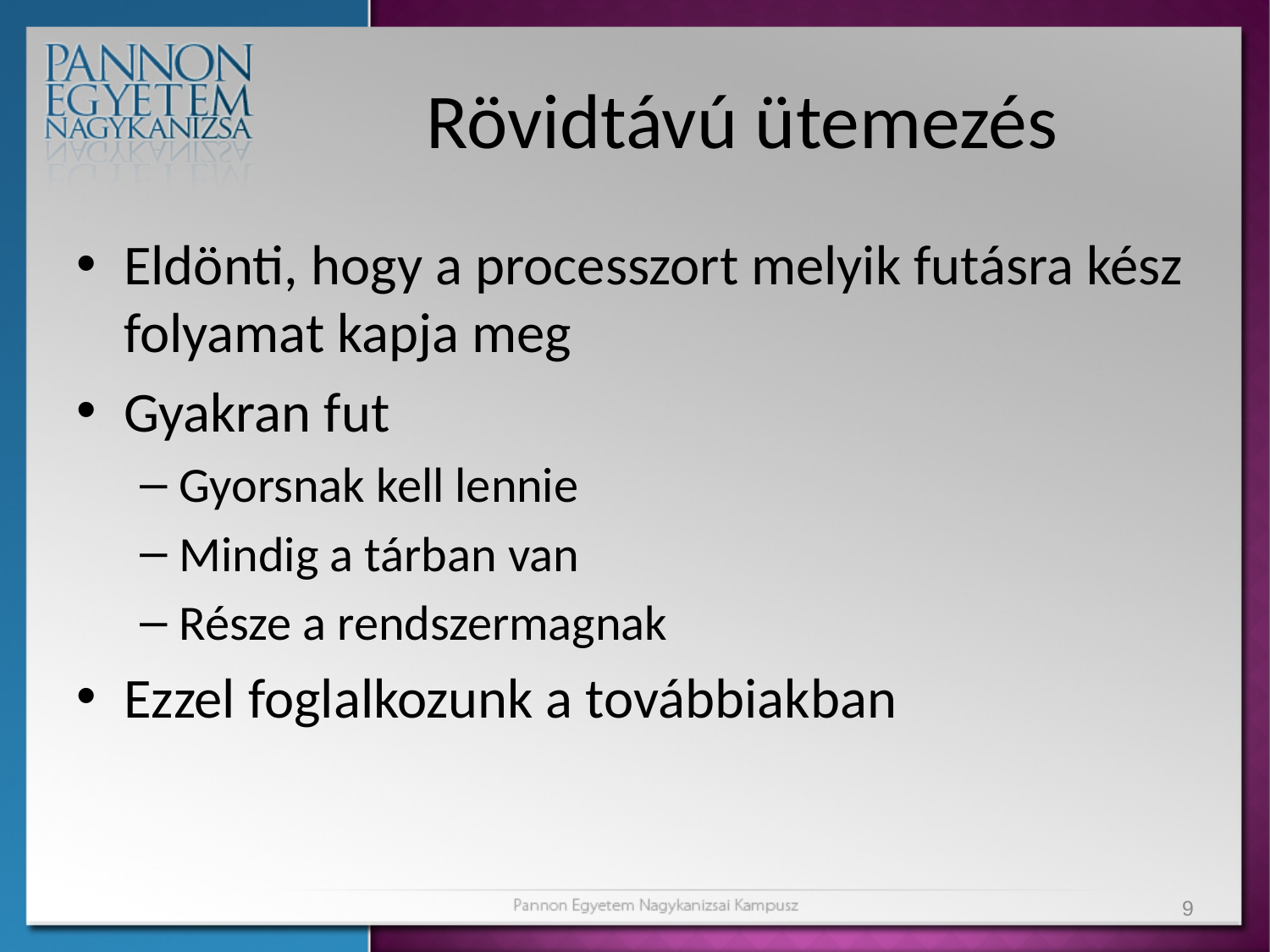

# Rövidtávú ütemezés
Eldönti, hogy a processzort melyik futásra kész folyamat kapja meg
Gyakran fut
Gyorsnak kell lennie
Mindig a tárban van
Része a rendszermagnak
Ezzel foglalkozunk a továbbiakban
9